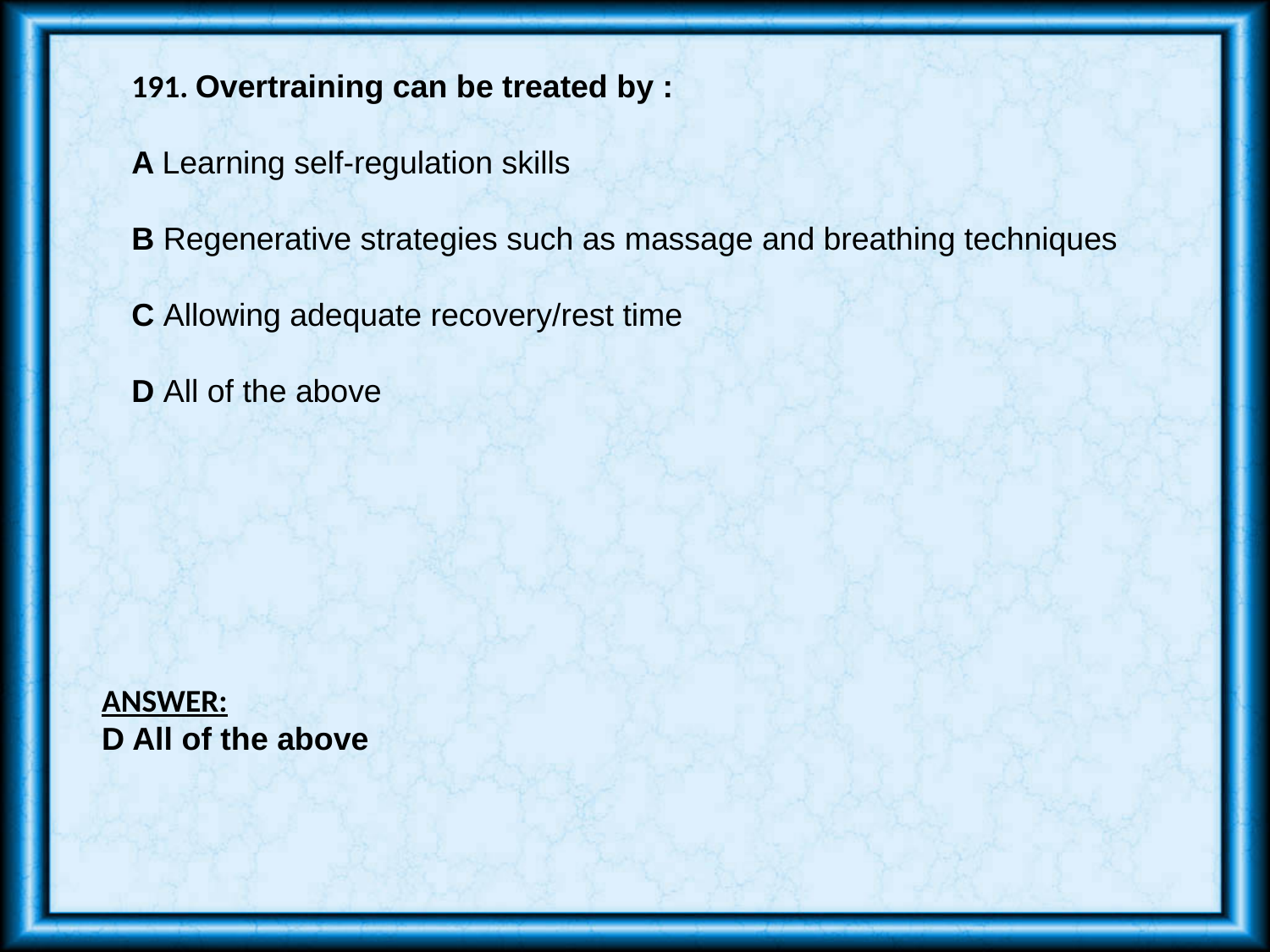

191. Overtraining can be treated by :

A Learning self-regulation skills

B Regenerative strategies such as massage and breathing techniques

C Allowing adequate recovery/rest time

D All of the above

ANSWER:
D All of the above